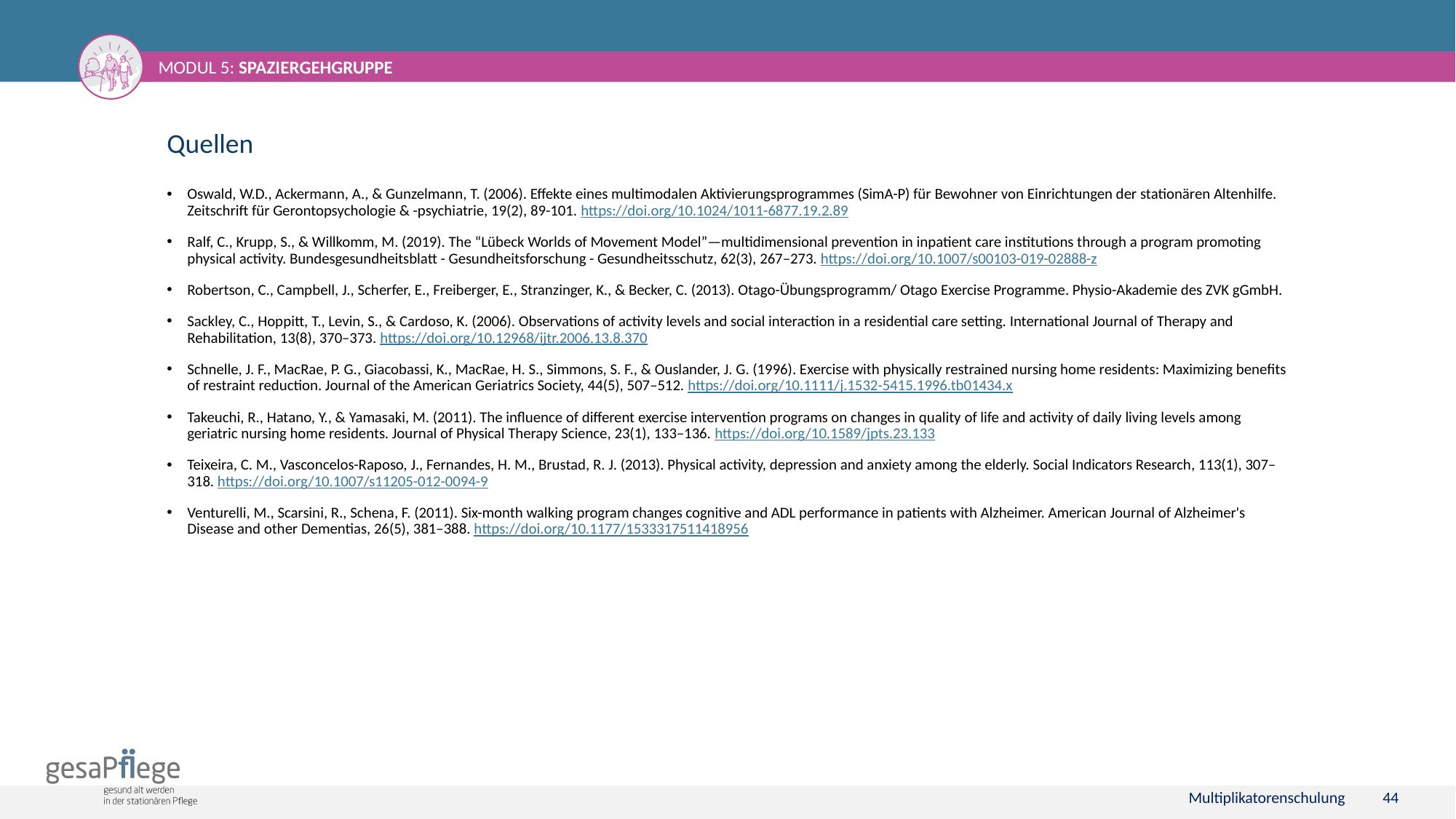

Oswald, W.D., Ackermann, A., & Gunzelmann, T. (2006). Effekte eines multimodalen Aktivierungsprogrammes (SimA-P) für Bewohner von Einrichtungen der stationären Altenhilfe. Zeitschrift für Gerontopsychologie & -psychiatrie, 19(2), 89-101. https://doi.org/10.1024/1011-6877.19.2.89
Ralf, C., Krupp, S., & Willkomm, M. (2019). The “Lübeck Worlds of Movement Model”—multidimensional prevention in inpatient care institutions through a program promoting physical activity. Bundesgesundheitsblatt - Gesundheitsforschung - Gesundheitsschutz, 62(3), 267–273. https://doi.org/10.1007/s00103-019-02888-z
Robertson, C., Campbell, J., Scherfer, E., Freiberger, E., Stranzinger, K., & Becker, C. (2013). Otago-Übungsprogramm/ Otago Exercise Programme. Physio-Akademie des ZVK gGmbH.
Sackley, C., Hoppitt, T., Levin, S., & Cardoso, K. (2006). Observations of activity levels and social interaction in a residential care setting. International Journal of Therapy and Rehabilitation, 13(8), 370–373. https://doi.org/10.12968/ijtr.2006.13.8.370
Schnelle, J. F., MacRae, P. G., Giacobassi, K., MacRae, H. S., Simmons, S. F., & Ouslander, J. G. (1996). Exercise with physically restrained nursing home residents: Maximizing benefits of restraint reduction. Journal of the American Geriatrics Society, 44(5), 507–512. https://doi.org/10.1111/j.1532-5415.1996.tb01434.x
Takeuchi, R., Hatano, Y., & Yamasaki, M. (2011). The influence of different exercise intervention programs on changes in quality of life and activity of daily living levels among geriatric nursing home residents. Journal of Physical Therapy Science, 23(1), 133–136. https://doi.org/10.1589/jpts.23.133
Teixeira, C. M., Vasconcelos-Raposo, J., Fernandes, H. M., Brustad, R. J. (2013). Physical activity, depression and anxiety among the elderly. Social Indicators Research, 113(1), 307–318. https://doi.org/10.1007/s11205-012-0094-9
Venturelli, M., Scarsini, R., Schena, F. (2011). Six-month walking program changes cognitive and ADL performance in patients with Alzheimer. American Journal of Alzheimer's Disease and other Dementias, 26(5), 381–388. https://doi.org/10.1177/1533317511418956
Multiplikatorenschulung
44